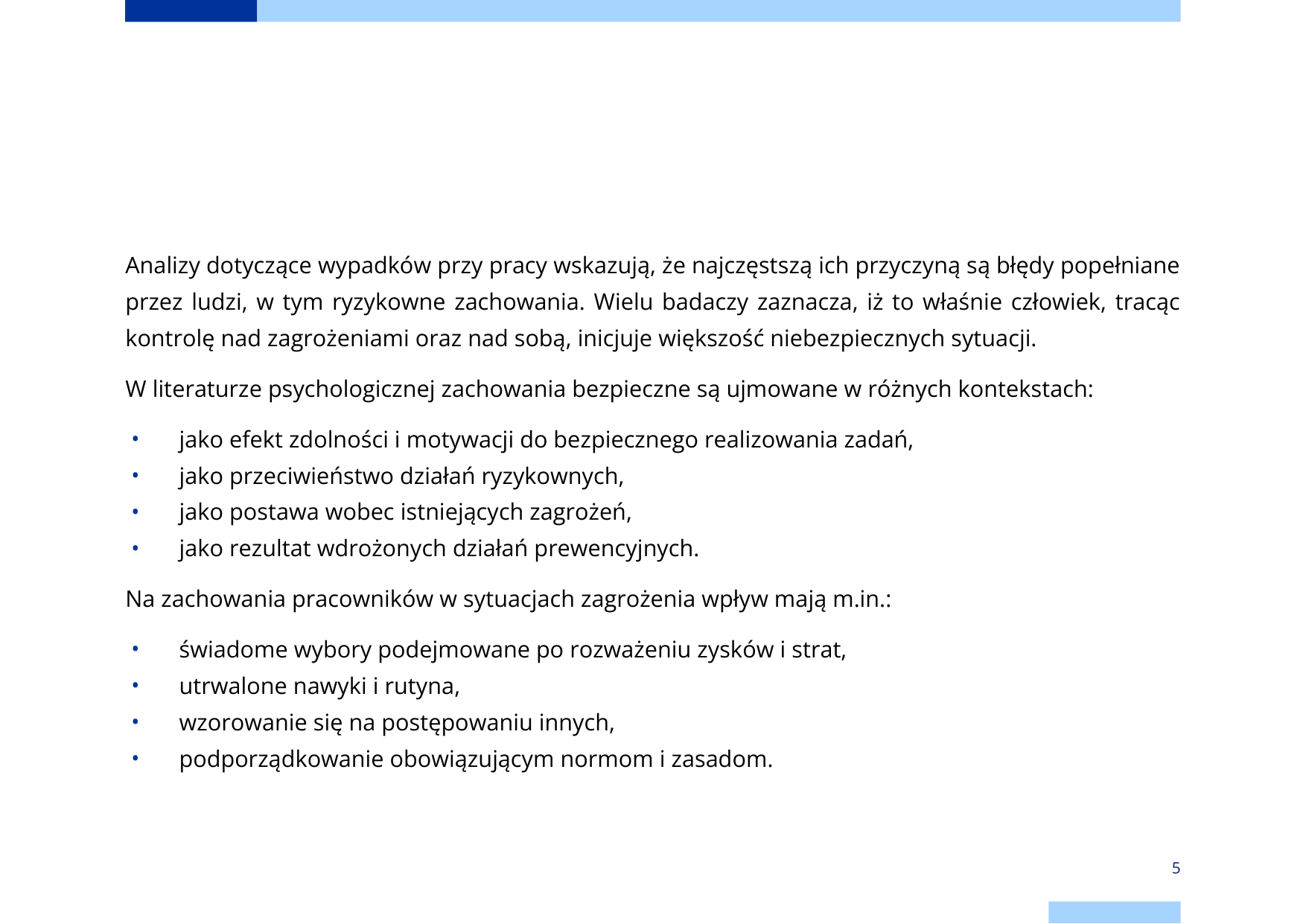

#
Analizy dotyczące wypadków przy pracy wskazują, że najczęstszą ich przyczyną są błędy popełniane przez ludzi, w tym ryzykowne zachowania. Wielu badaczy zaznacza, iż to właśnie człowiek, tracąc kontrolę nad zagrożeniami oraz nad sobą, inicjuje większość niebezpiecznych sytuacji.
W literaturze psychologicznej zachowania bezpieczne są ujmowane w różnych kontekstach:
jako efekt zdolności i motywacji do bezpiecznego realizowania zadań,
jako przeciwieństwo działań ryzykownych,
jako postawa wobec istniejących zagrożeń,
jako rezultat wdrożonych działań prewencyjnych.
Na zachowania pracowników w sytuacjach zagrożenia wpływ mają m.in.:
świadome wybory podejmowane po rozważeniu zysków i strat,
utrwalone nawyki i rutyna,
wzorowanie się na postępowaniu innych,
podporządkowanie obowiązującym normom i zasadom.
5